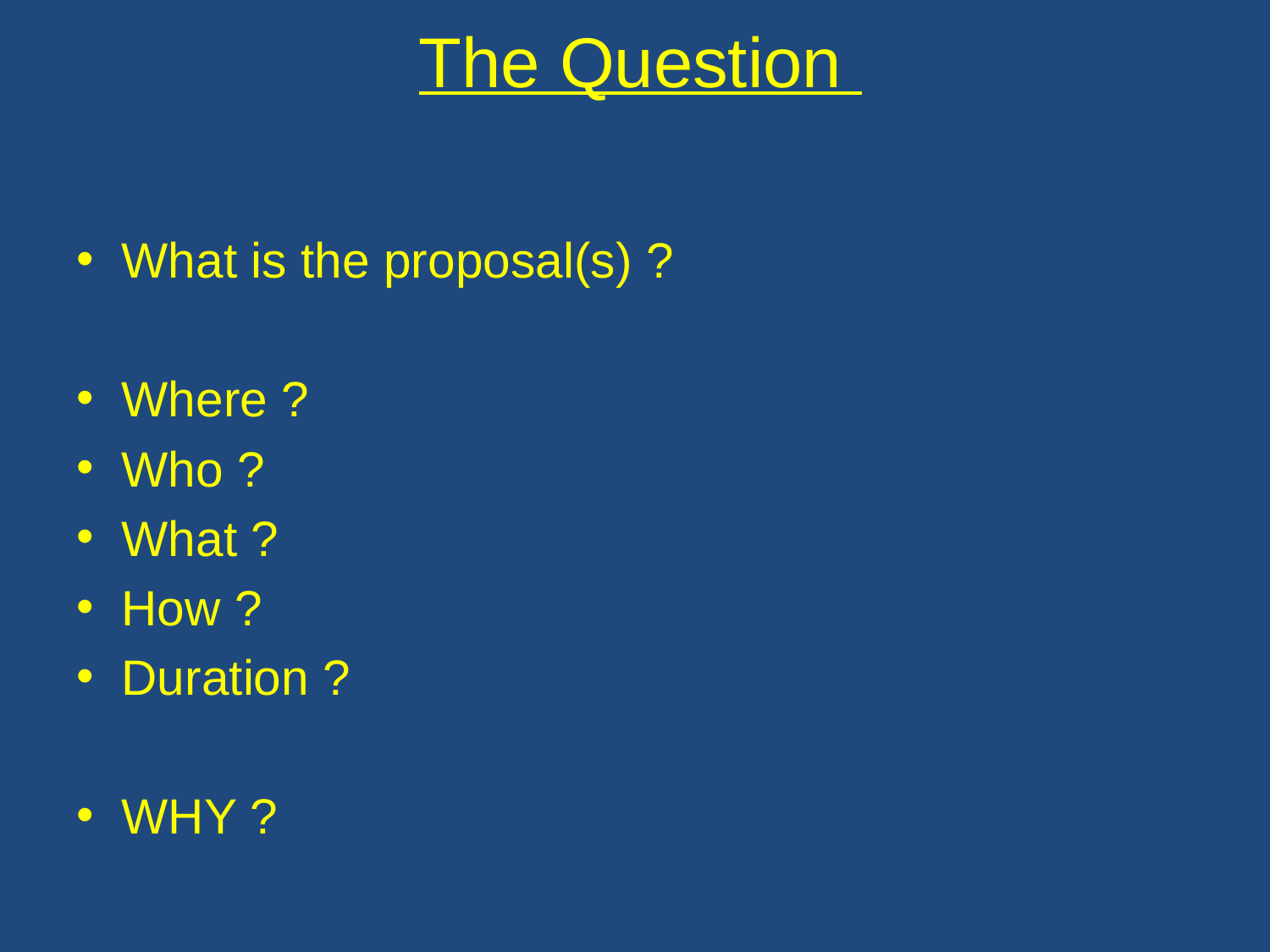

The Question
#
What is the proposal(s) ?

Where ?
Who ?
What ?
How ?
Duration ?

WHY ?